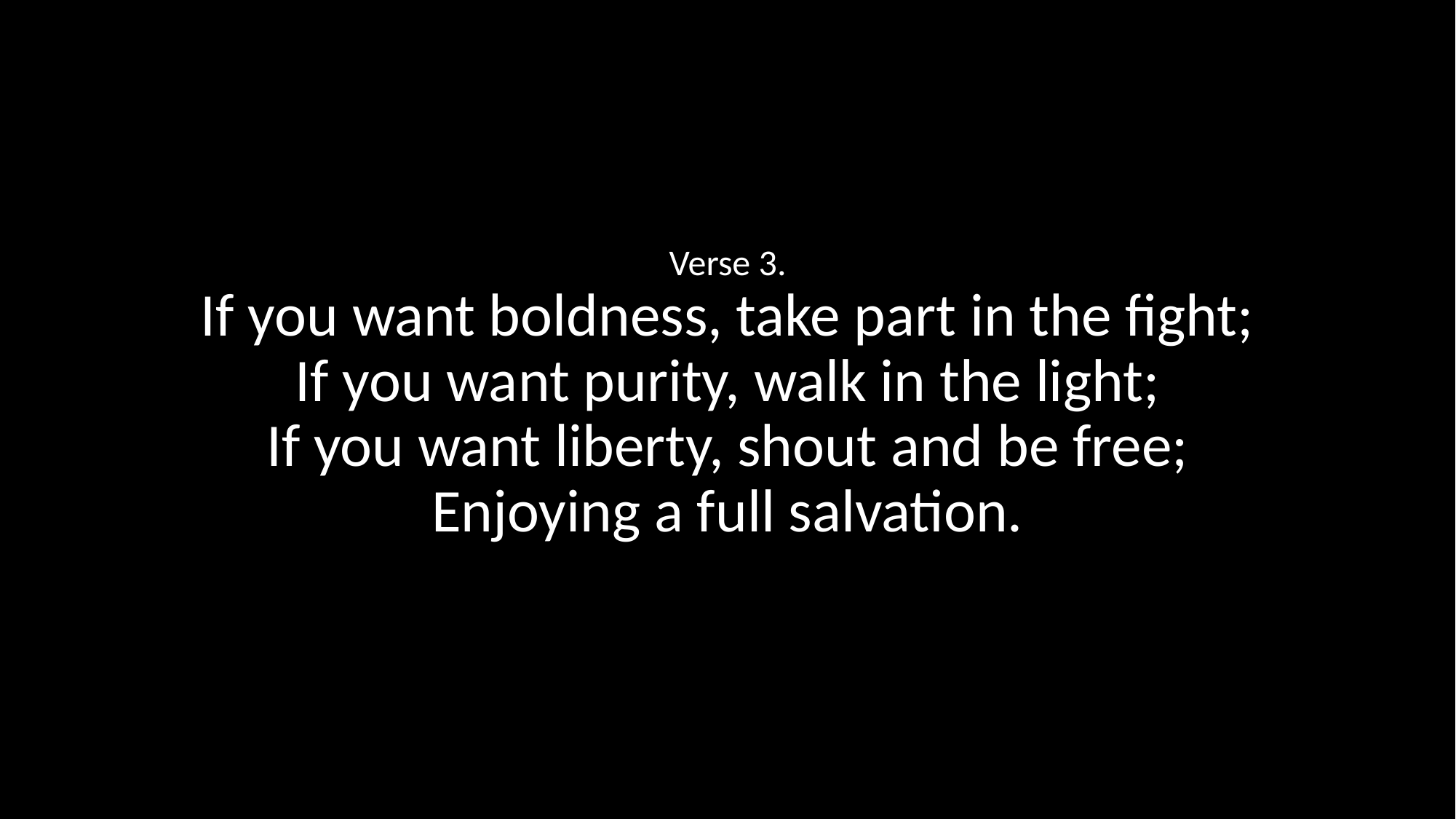

Verse 3.
If you want boldness, take part in the fight;
If you want purity, walk in the light;
If you want liberty, shout and be free;
Enjoying a full salvation.